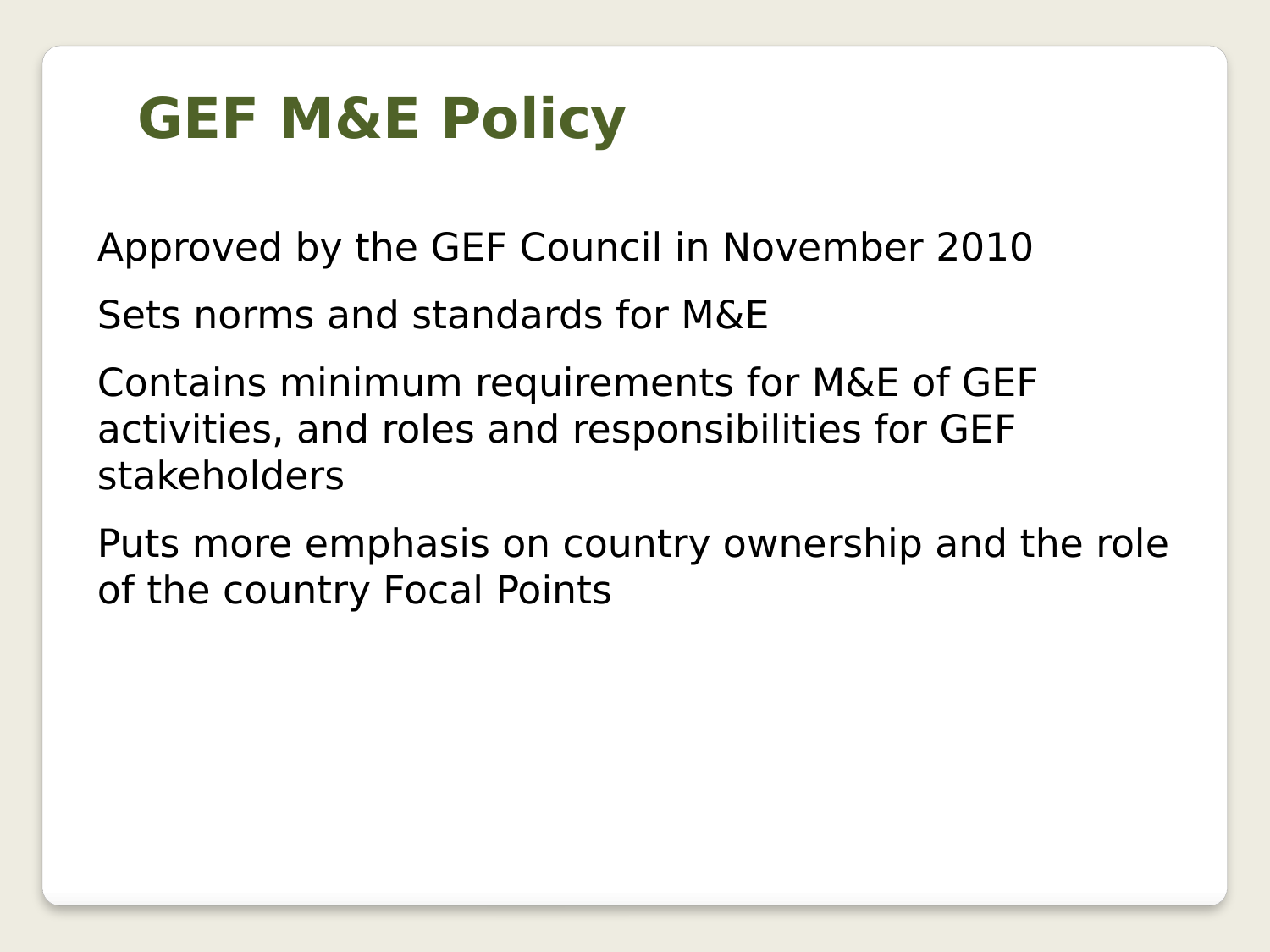

GEF M&E Policy
Approved by the GEF Council in November 2010
Sets norms and standards for M&E
Contains minimum requirements for M&E of GEF activities, and roles and responsibilities for GEF stakeholders
Puts more emphasis on country ownership and the role of the country Focal Points